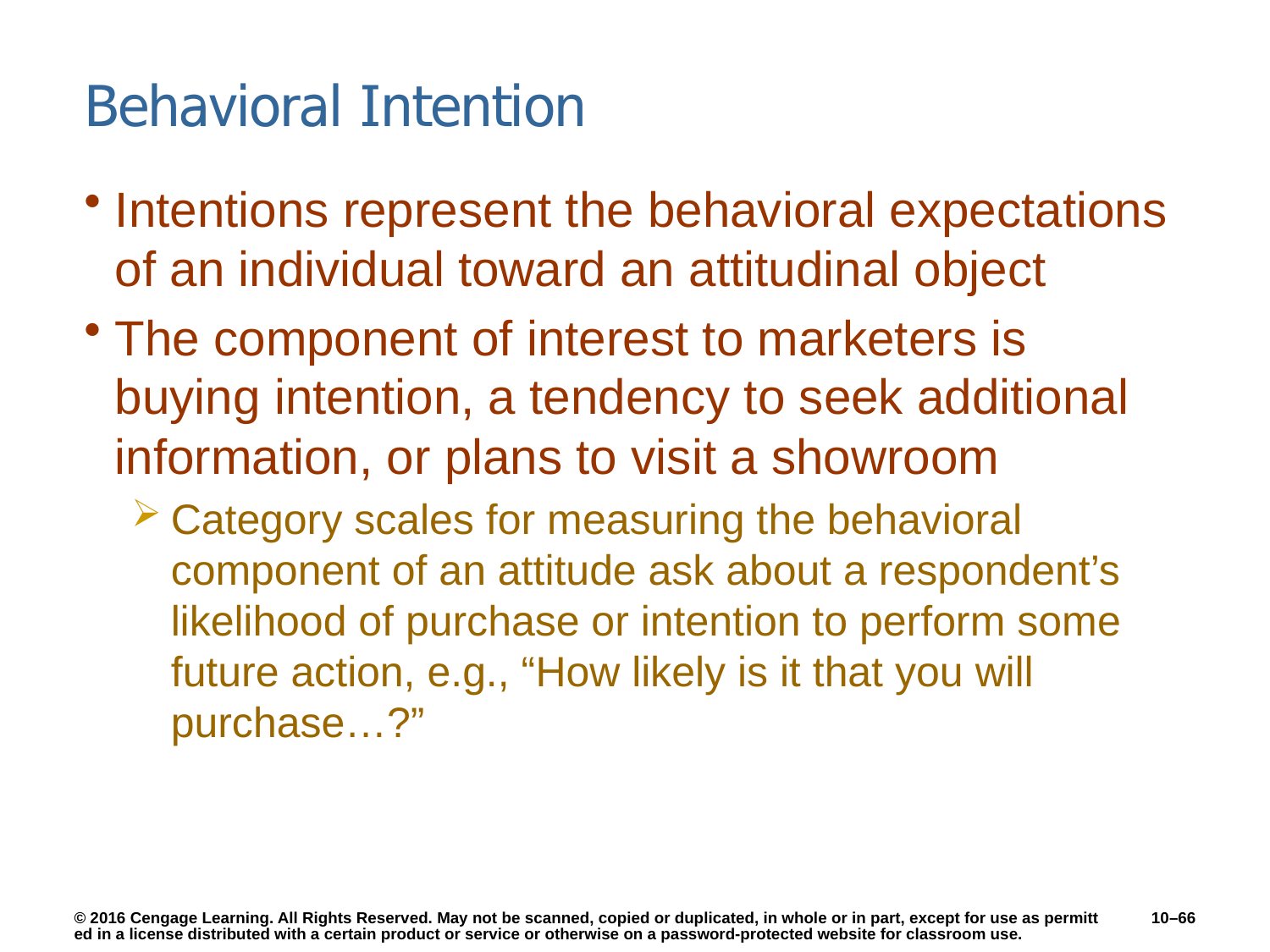

# Behavioral Intention
Intentions represent the behavioral expectations of an individual toward an attitudinal object
The component of interest to marketers is buying intention, a tendency to seek additional information, or plans to visit a showroom
Category scales for measuring the behavioral component of an attitude ask about a respondent’s likelihood of purchase or intention to perform some future action, e.g., “How likely is it that you will purchase…?”

10–66
© 2016 Cengage Learning. All Rights Reserved. May not be scanned, copied or duplicated, in whole or in part, except for use as permitted in a license distributed with a certain product or service or otherwise on a password-protected website for classroom use.